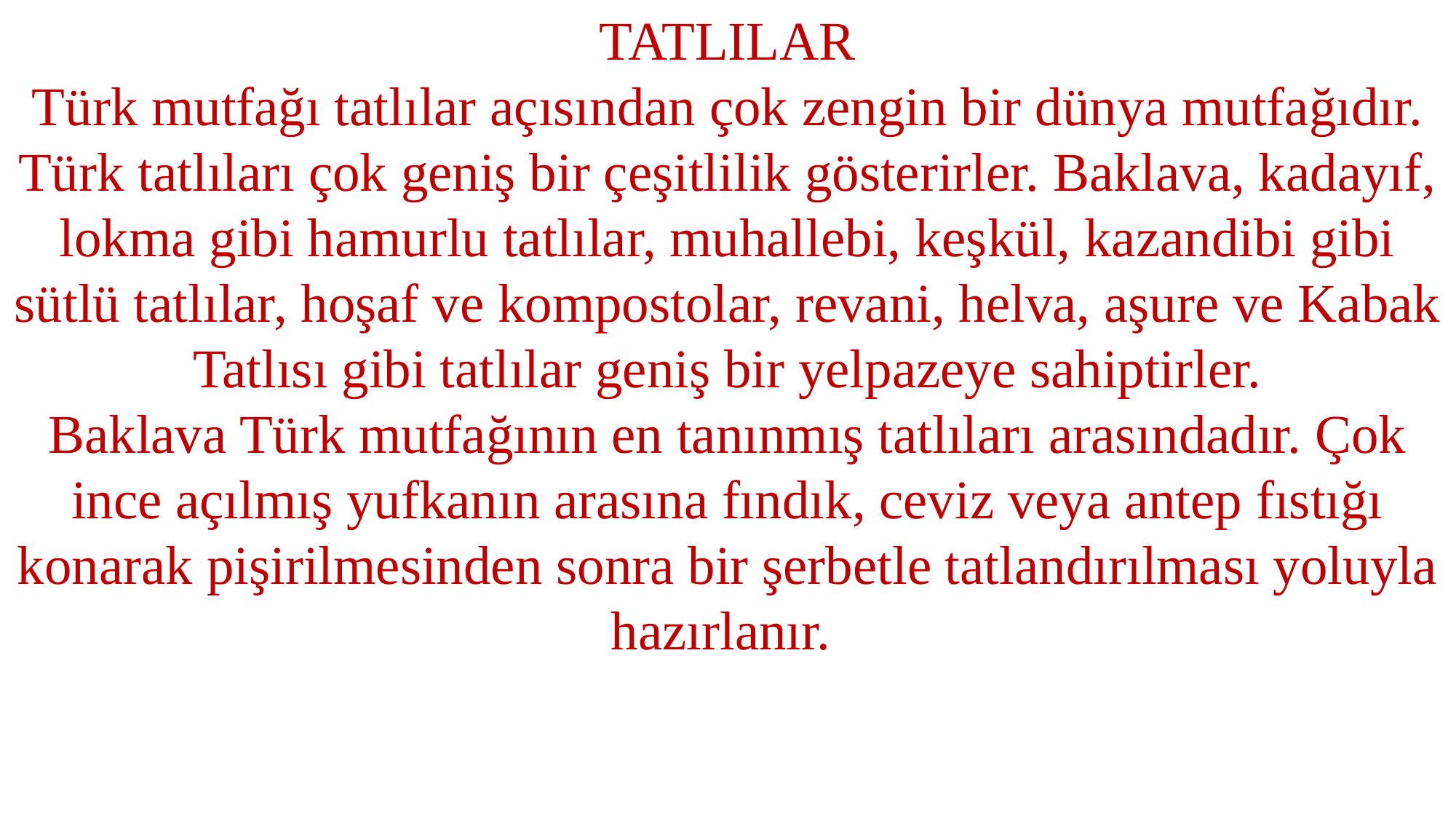

TATLILAR
Türk mutfağı tatlılar açısından çok zengin bir dünya mutfağıdır. Türk tatlıları çok geniş bir çeşitlilik gösterirler. Baklava, kadayıf, lokma gibi hamurlu tatlılar, muhallebi, keşkül, kazandibi gibi sütlü tatlılar, hoşaf ve kompostolar, revani, helva, aşure ve Kabak Tatlısı gibi tatlılar geniş bir yelpazeye sahiptirler.
Baklava Türk mutfağının en tanınmış tatlıları arasındadır. Çok ince açılmış yufkanın arasına fındık, ceviz veya antep fıstığı konarak pişirilmesinden sonra bir şerbetle tatlandırılması yoluyla hazırlanır.